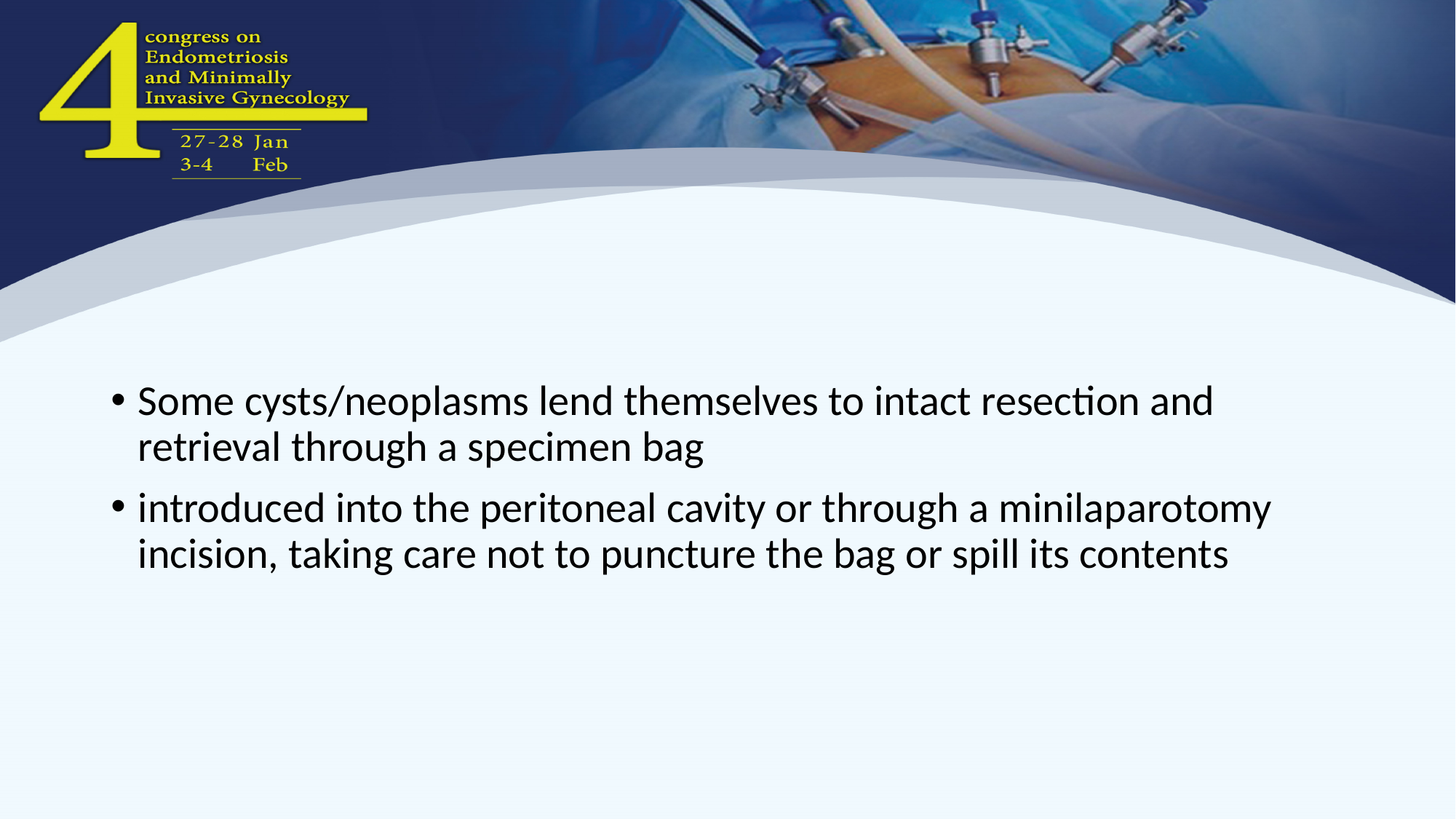

#
Some cysts/neoplasms lend themselves to intact resection and retrieval through a specimen bag
introduced into the peritoneal cavity or through a minilaparotomy incision, taking care not to puncture the bag or spill its contents